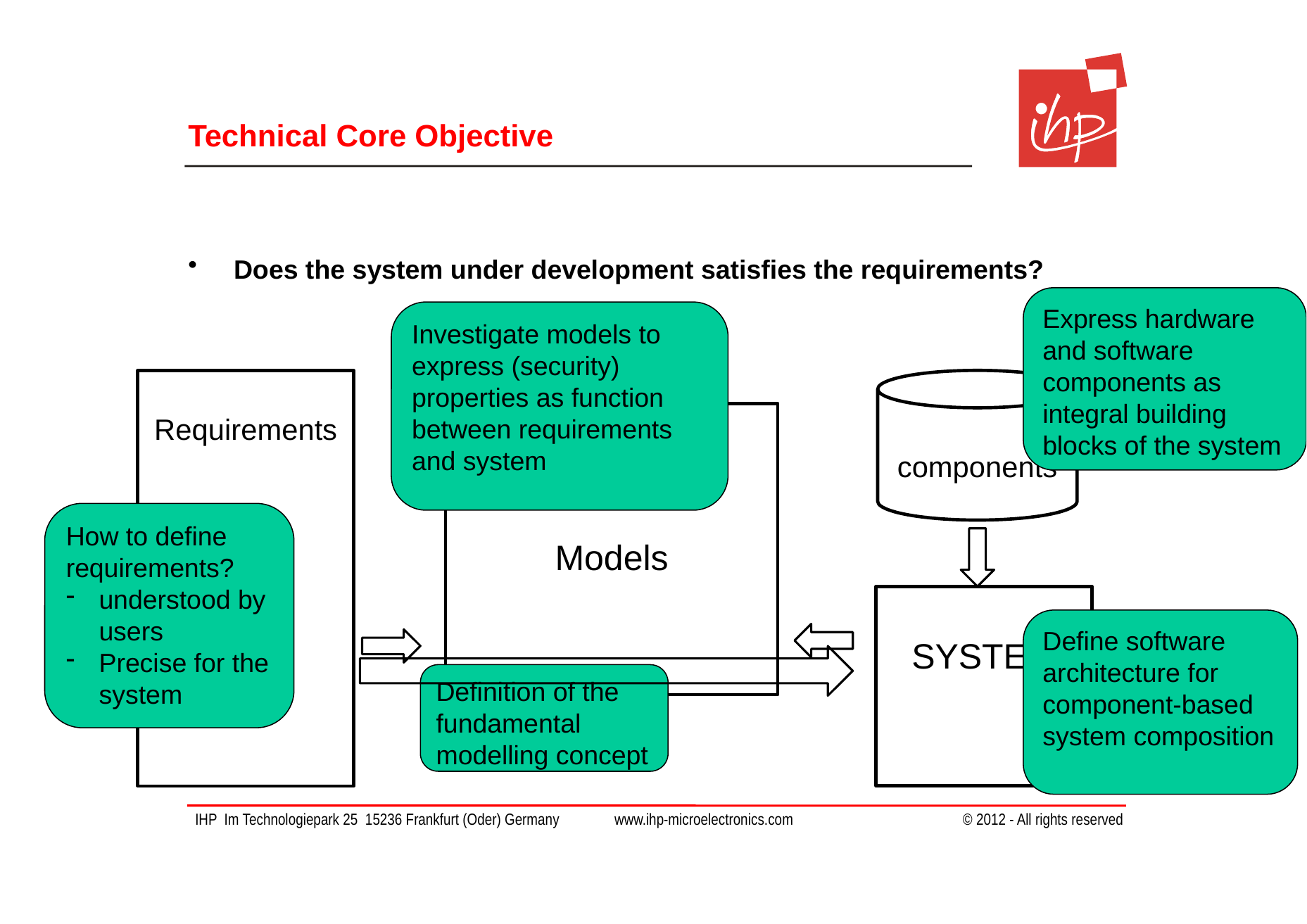

# Technical Core Objective
Does the system under development satisfies the requirements?
Express hardware and software components as integral building blocks of the system
Investigate models to express (security) properties as function between requirements and system

Requirements

components

Models

How to define requirements?
understood by users
Precise for the system

SYSTEM
Define software architecture for component-based system composition

Definition of the fundamental modelling concept